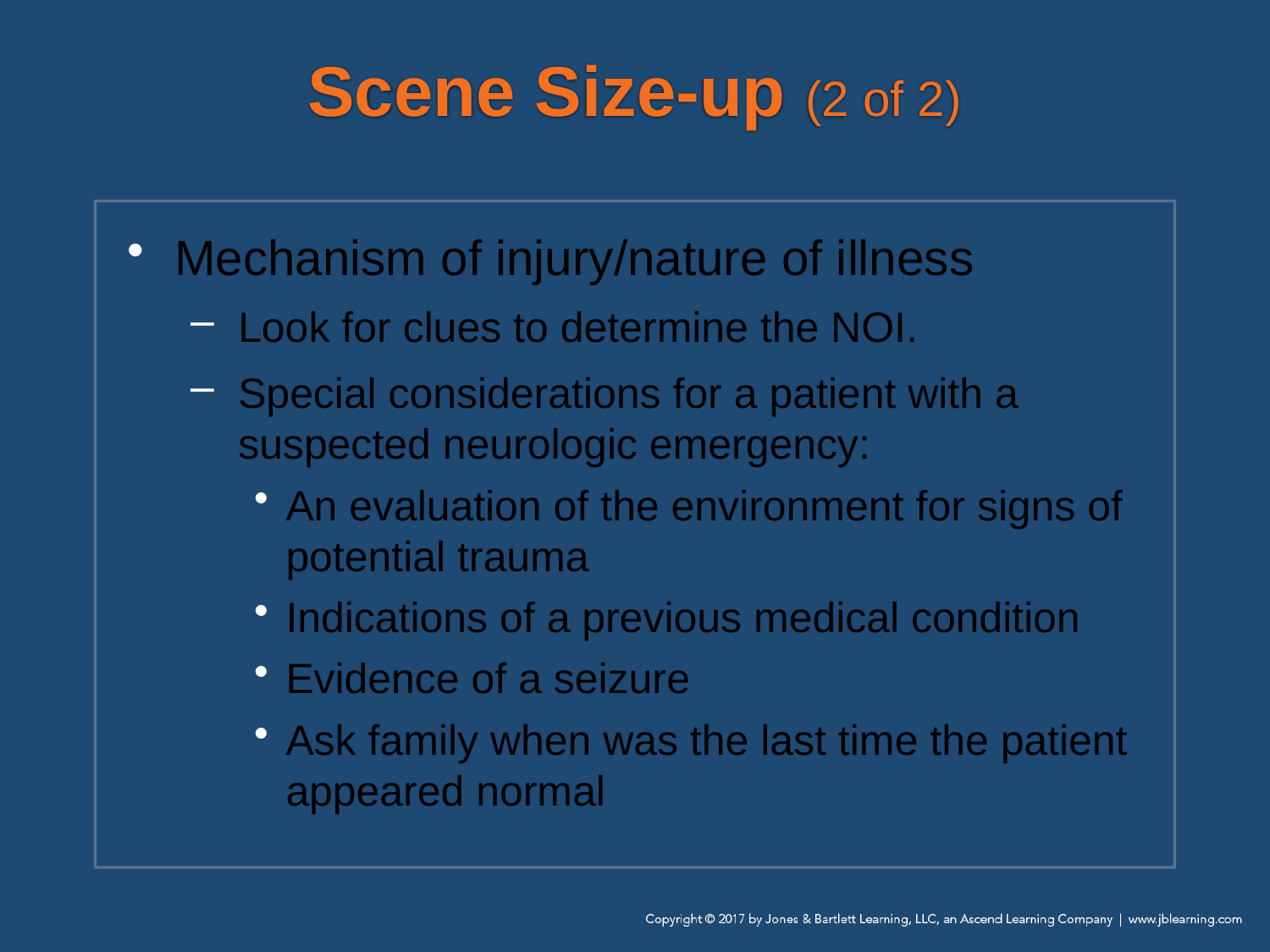

# Scene Size-up (2 of 2)
Mechanism of injury/nature of illness
Look for clues to determine the NOI.
Special considerations for a patient with a suspected neurologic emergency:
An evaluation of the environment for signs of potential trauma
Indications of a previous medical condition
Evidence of a seizure
Ask family when was the last time the patient appeared normal